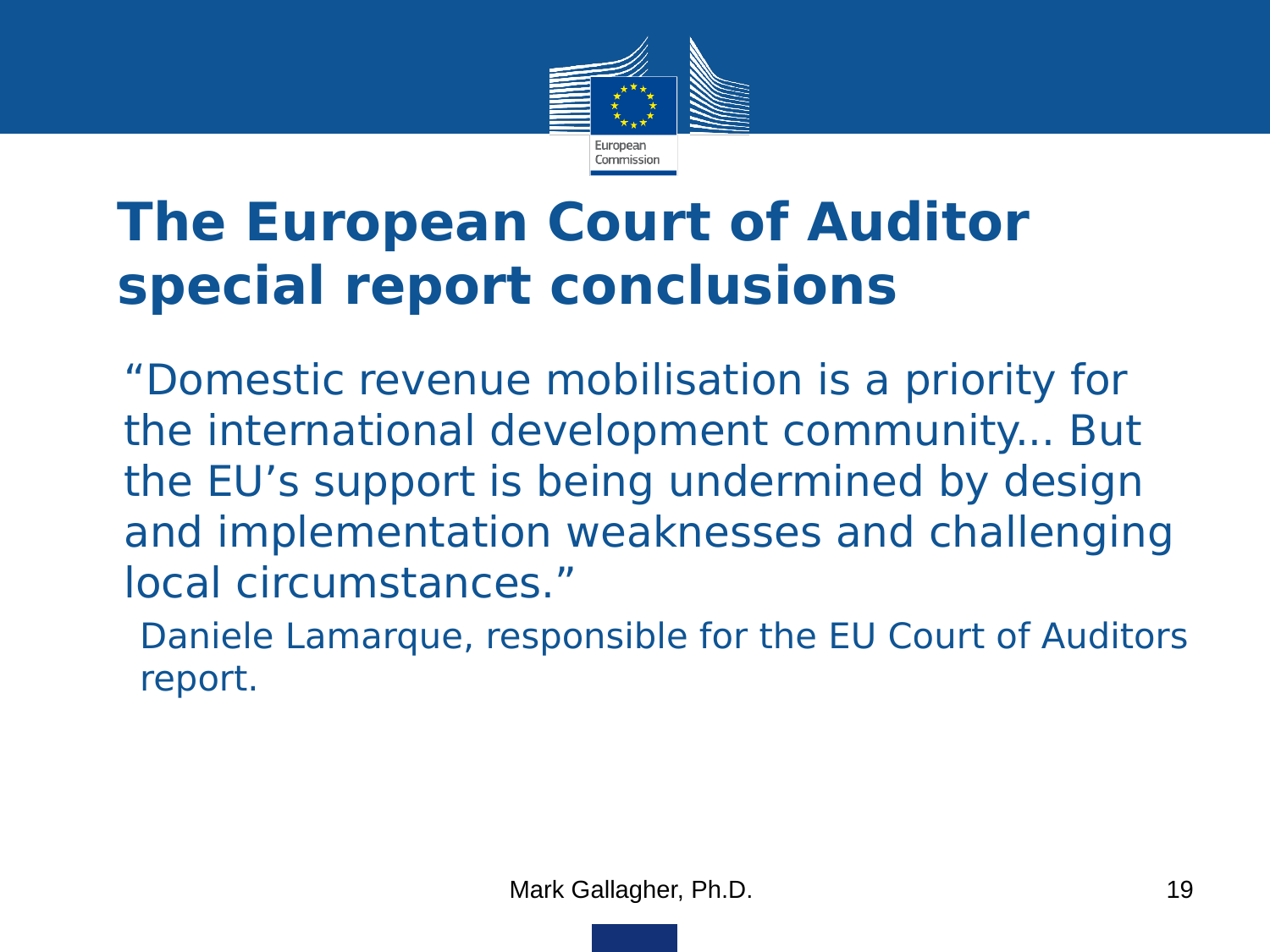

“Domestic revenue mobilisation is a priority for the international development community... But the EU’s support is being undermined by design and implementation weaknesses and challenging local circumstances.”
Daniele Lamarque, responsible for the EU Court of Auditors report.
# The European Court of Auditor special report conclusions
Mark Gallagher, Ph.D.
19